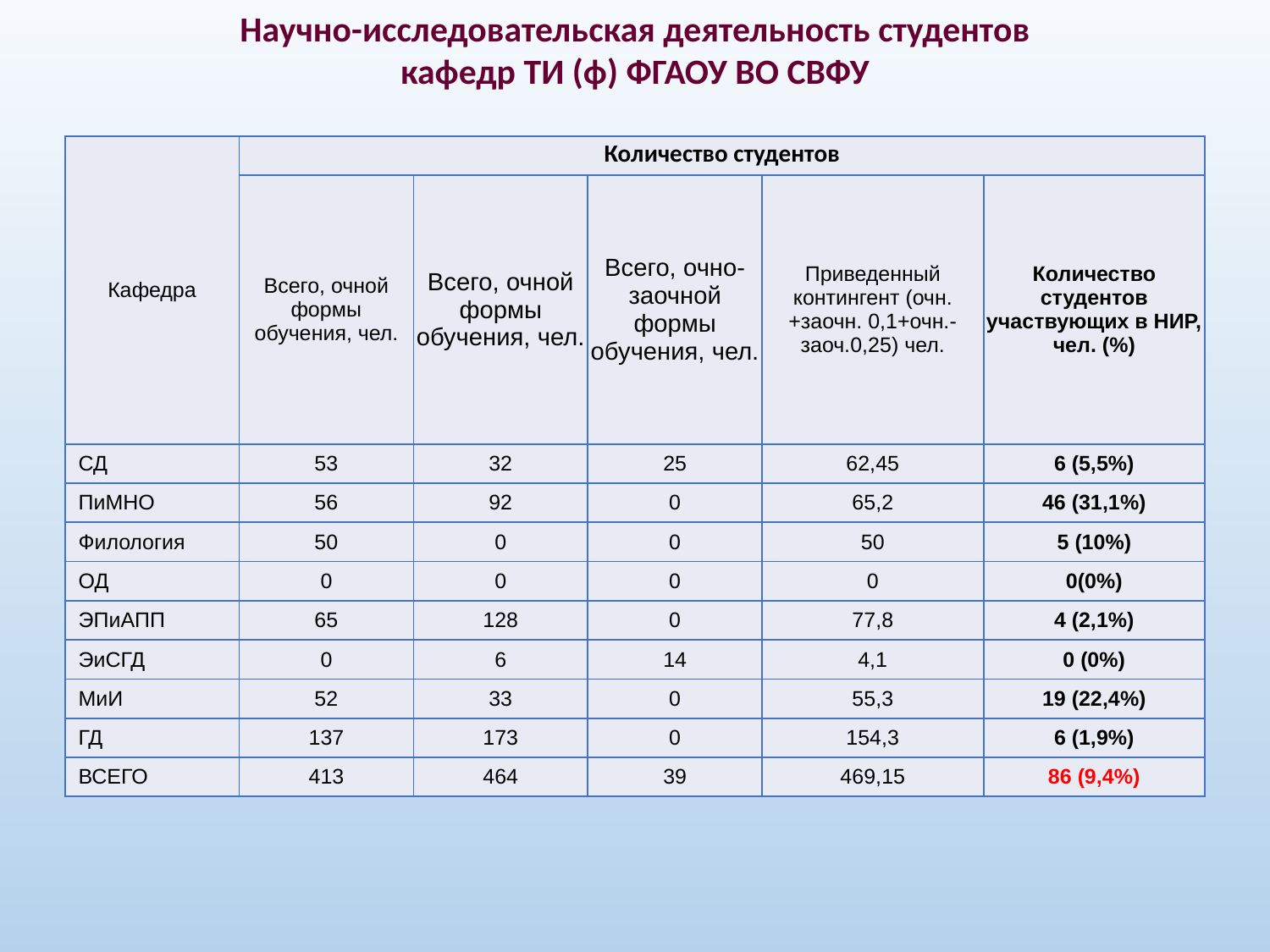

Научно-исследовательская деятельность студентов
кафедр ТИ (ф) ФГАОУ ВО СВФУ
| Кафедра | Количество студентов |  |  |  |  |
| --- | --- | --- | --- | --- | --- |
|  | Всего, очной формы обучения, чел. | Всего, очной формы обучения, чел. | Всего, очно-заочной формы обучения, чел. | Приведенный контингент (очн.+заочн. 0,1+очн.-заоч.0,25) чел. | Количество студентов участвующих в НИР, чел. (%) |
| СД | 53 | 32 | 25 | 62,45 | 6 (5,5%) |
| ПиМНО | 56 | 92 | 0 | 65,2 | 46 (31,1%) |
| Филология | 50 | 0 | 0 | 50 | 5 (10%) |
| ОД | 0 | 0 | 0 | 0 | 0(0%) |
| ЭПиАПП | 65 | 128 | 0 | 77,8 | 4 (2,1%) |
| ЭиСГД | 0 | 6 | 14 | 4,1 | 0 (0%) |
| МиИ | 52 | 33 | 0 | 55,3 | 19 (22,4%) |
| ГД | 137 | 173 | 0 | 154,3 | 6 (1,9%) |
| ВСЕГО | 413 | 464 | 39 | 469,15 | 86 (9,4%) |